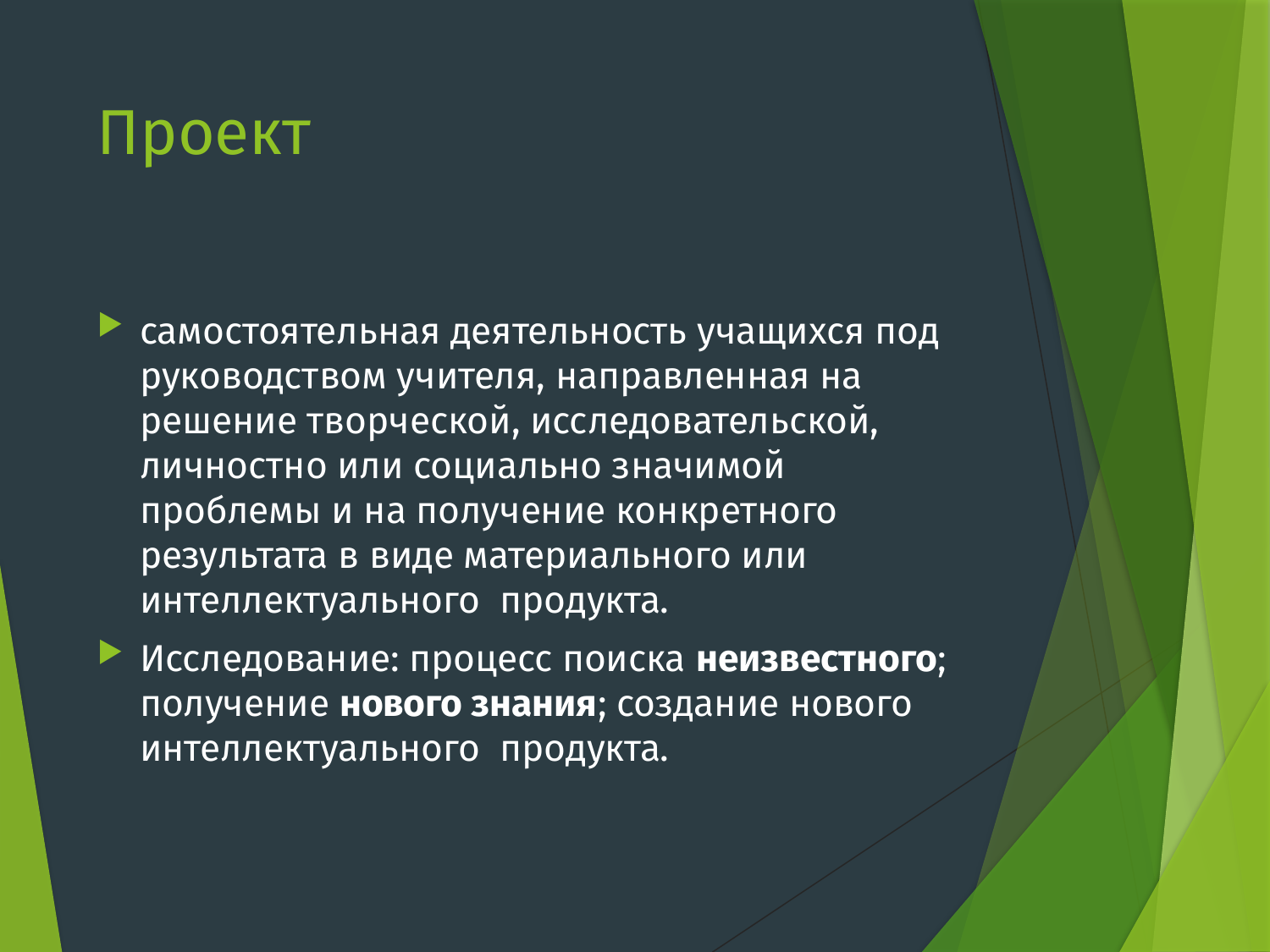

# Проект
самостоятельная деятельность учащихся под руководством учителя, направленная на решение творческой, исследовательской, личностно или социально значимой проблемы и на получение конкретного результата в виде материального или интеллектуального  продукта.
Исследование: процесс поиска неизвестного; получение нового знания; создание нового интеллектуального  продукта.